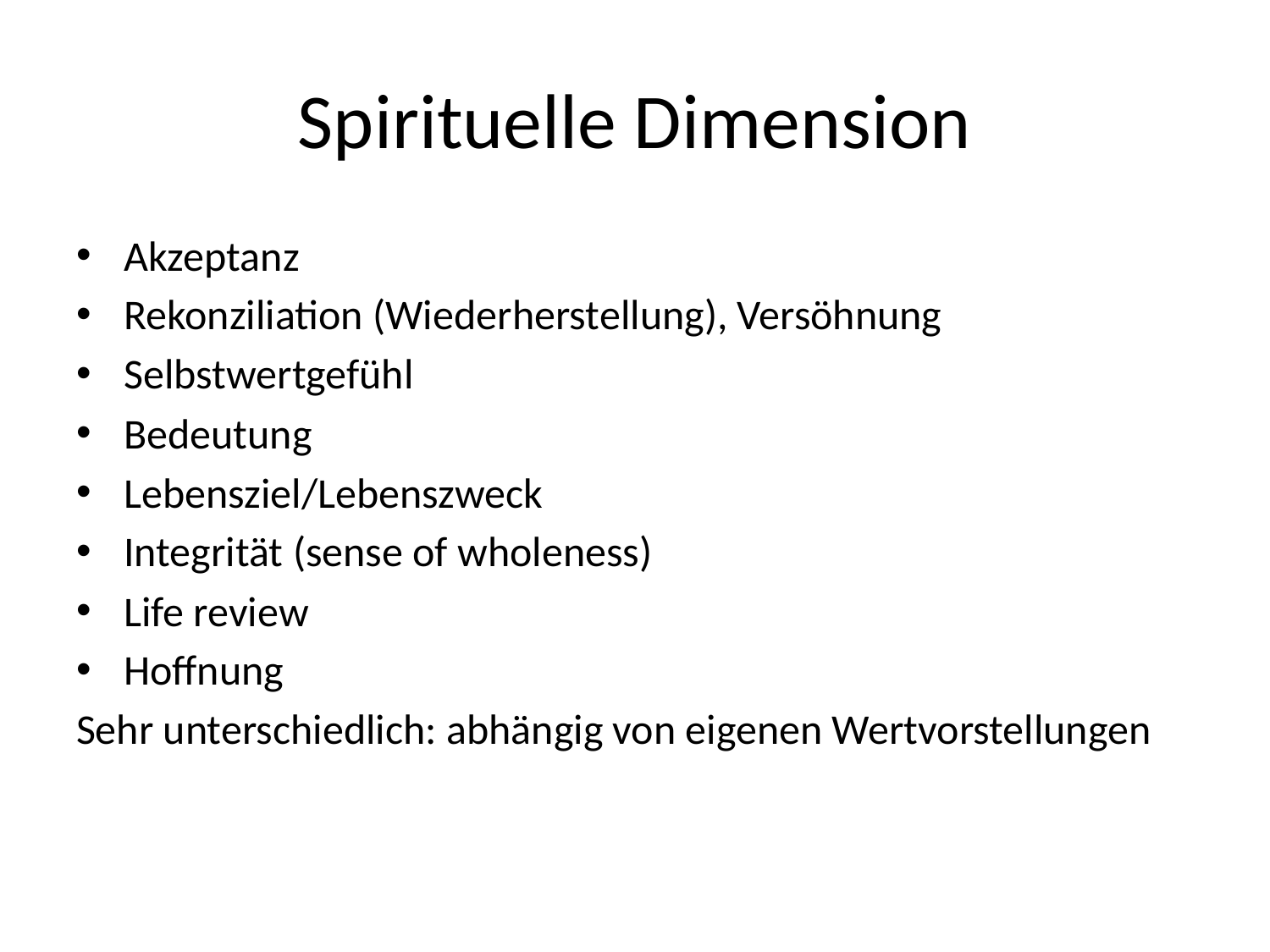

# Spirituelle Dimension
Akzeptanz
Rekonziliation (Wiederherstellung), Versöhnung
Selbstwertgefühl
Bedeutung
Lebensziel/Lebenszweck
Integrität (sense of wholeness)
Life review
Hoffnung
Sehr unterschiedlich: abhängig von eigenen Wertvorstellungen